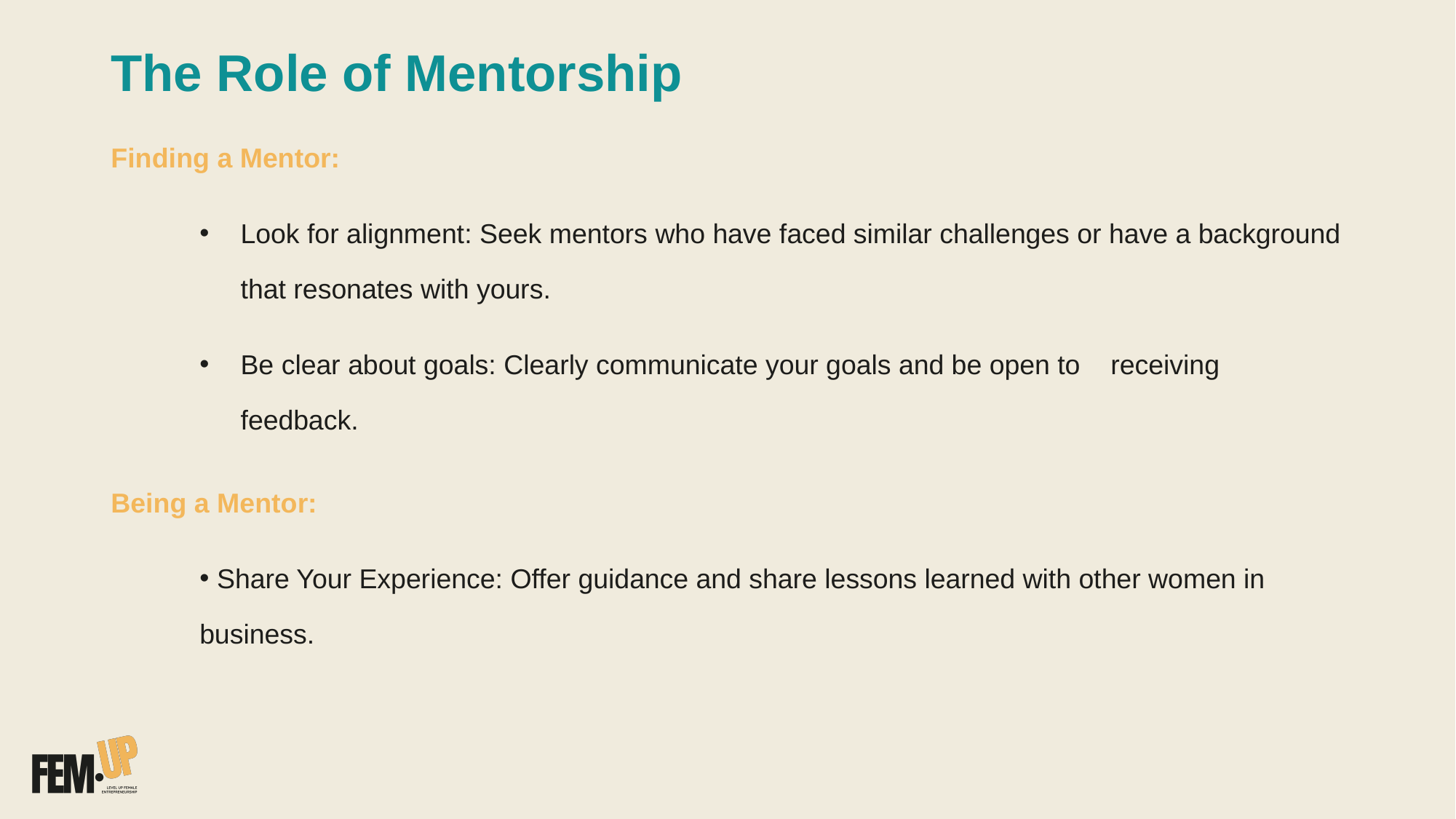

The Role of Mentorship
Finding a Mentor:
Look for alignment: Seek mentors who have faced similar challenges or have a background that resonates with yours.
Be clear about goals: Clearly communicate your goals and be open to    receiving feedback.
Being a Mentor:
 Share Your Experience: Offer guidance and share lessons learned with other women in business.